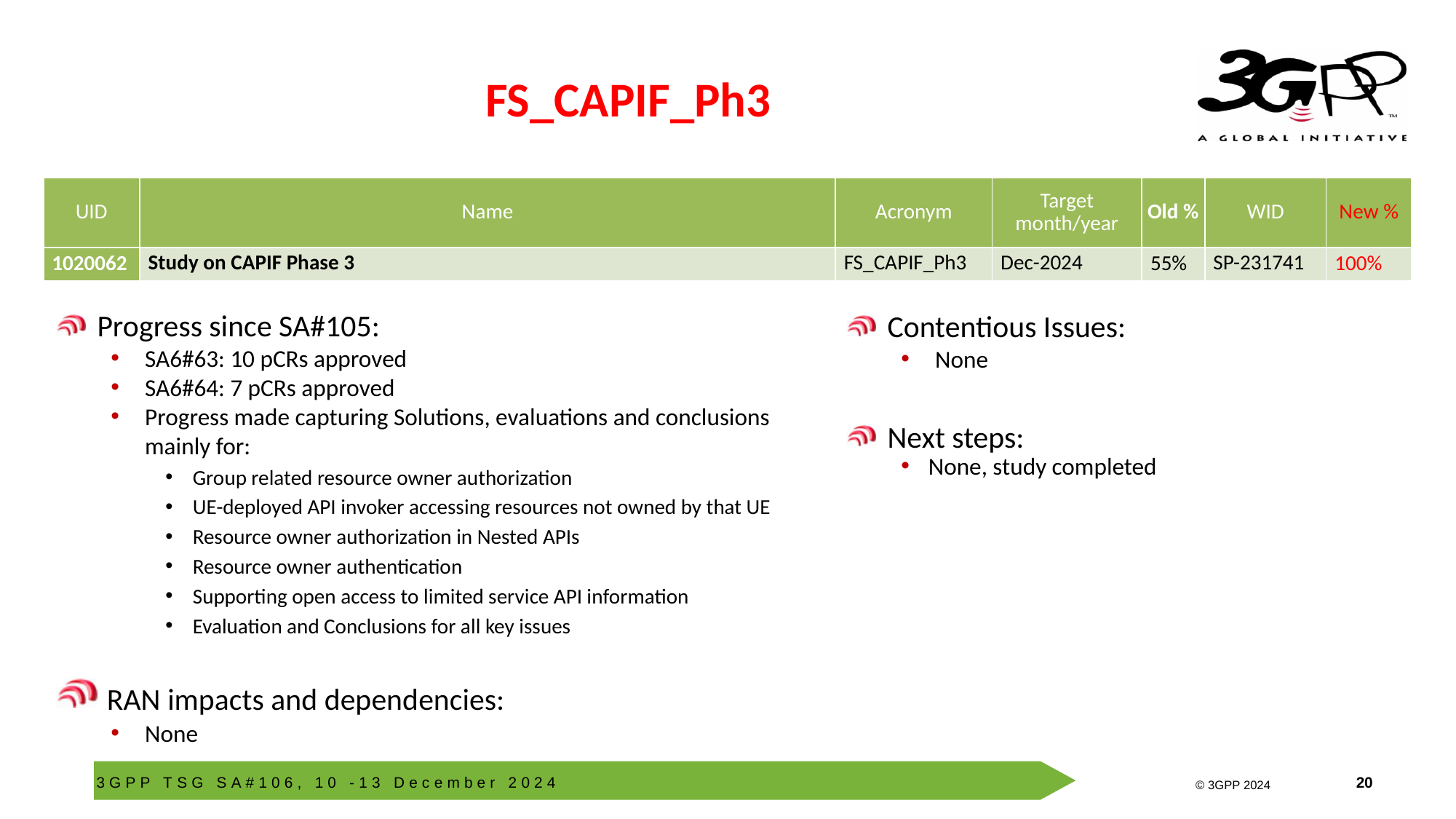

# FS_CAPIF_Ph3
| UID | Name | Acronym | Target month/year | Old % | WID | New % |
| --- | --- | --- | --- | --- | --- | --- |
| 1020062 | Study on CAPIF Phase 3 | FS\_CAPIF\_Ph3 | Dec-2024 | 55% | SP-231741 | 100% |
Progress since SA#105:
SA6#63: 10 pCRs approved
SA6#64: 7 pCRs approved
Progress made capturing Solutions, evaluations and conclusions mainly for:
Group related resource owner authorization
UE-deployed API invoker accessing resources not owned by that UE
Resource owner authorization in Nested APIs
Resource owner authentication
Supporting open access to limited service API information
Evaluation and Conclusions for all key issues

 RAN impacts and dependencies:
None
Contentious Issues:
None

Next steps:
None, study completed